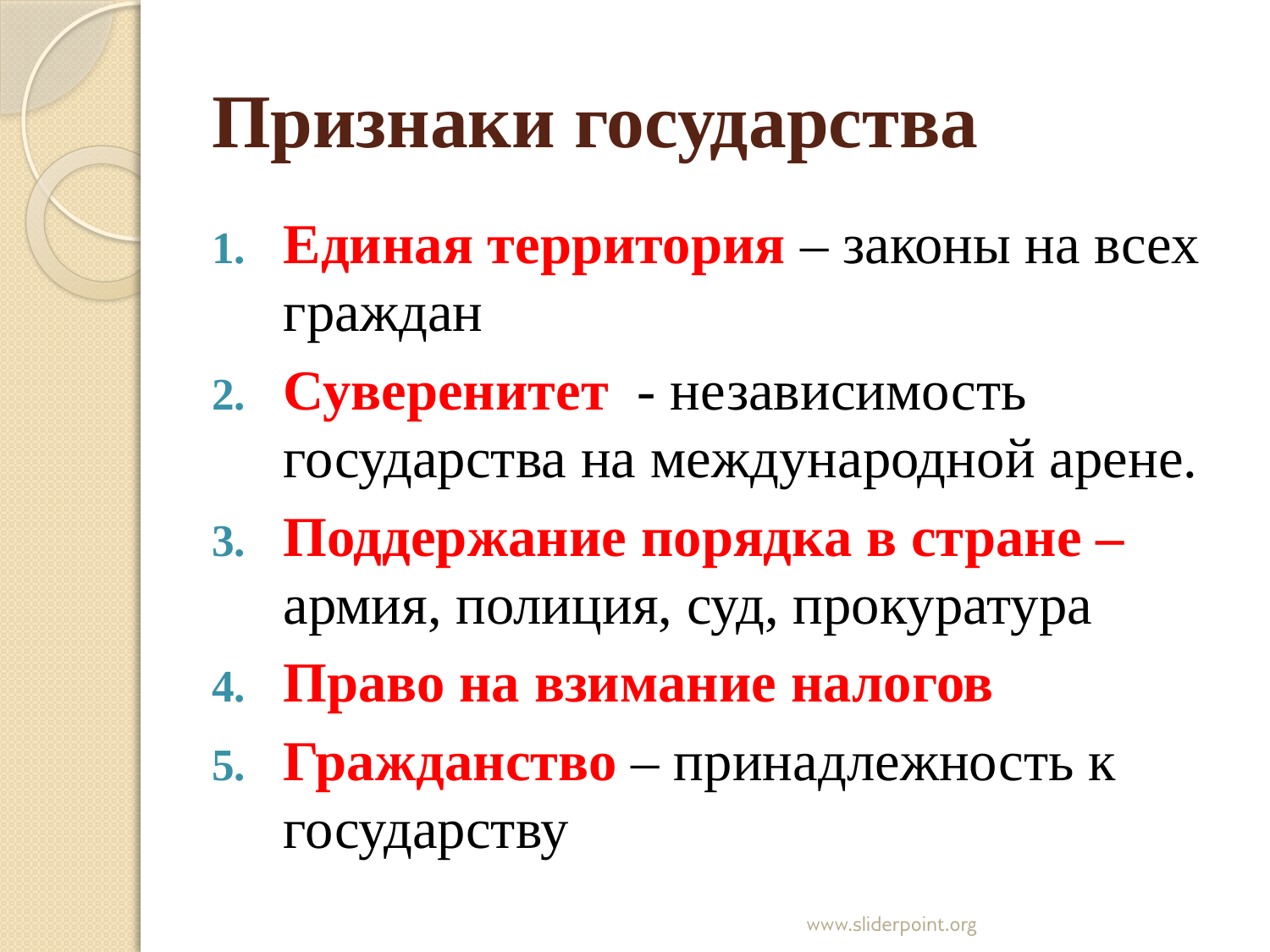

# Признаки государства
Единая территория – законы на всех граждан
Суверенитет  - независимость государства на международной арене.
Поддержание порядка в стране – армия, полиция, суд, прокуратура
Право на взимание налогов
Гражданство – принадлежность к государству

www.sliderpoint.org